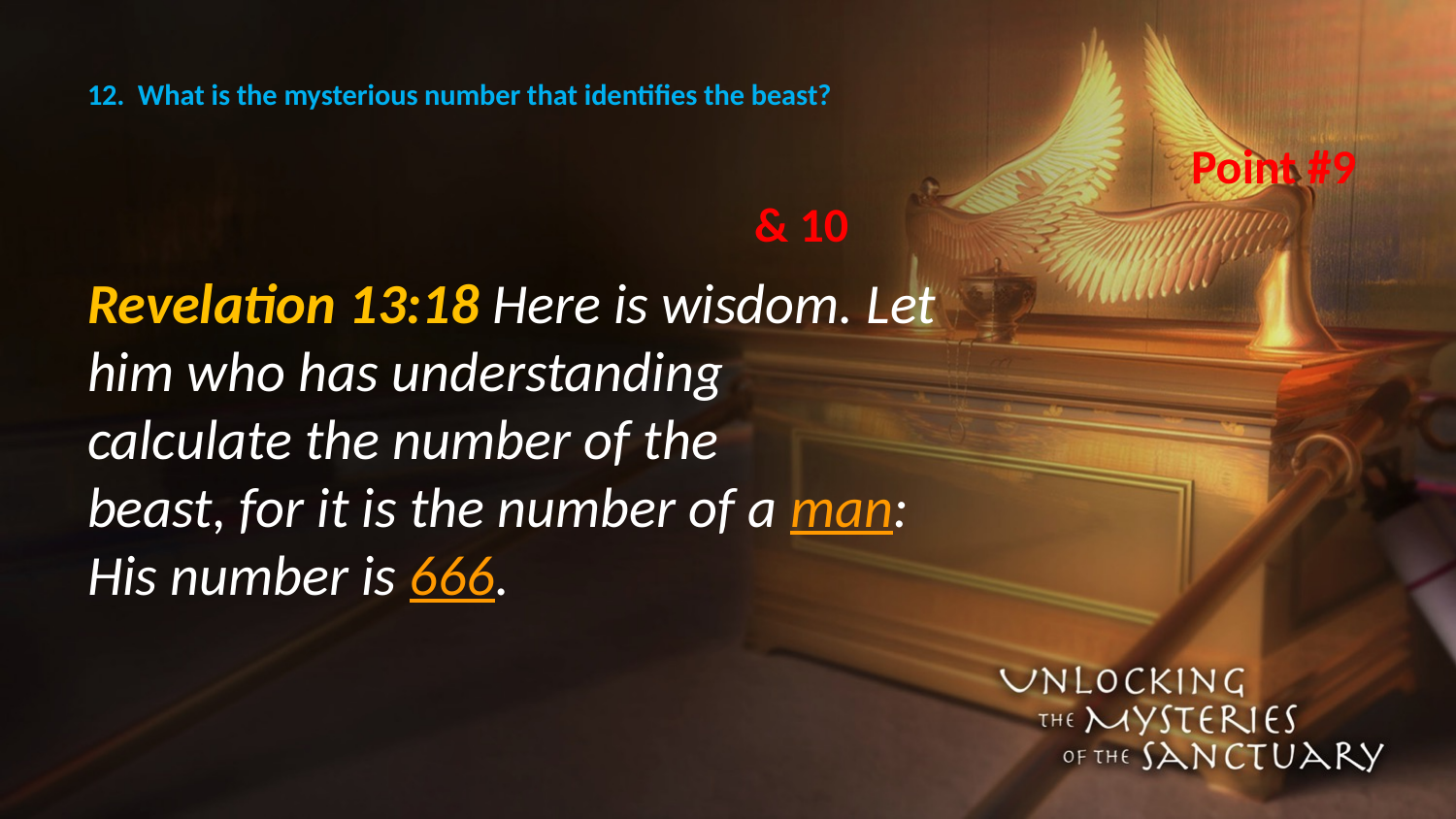

# 12.  What is the mysterious number that identifies the beast?

			Point #9 & 10
Revelation 13:18 Here is wisdom. Let him who has understanding calculate the number of the beast, for it is the number of a man: His number is 666.